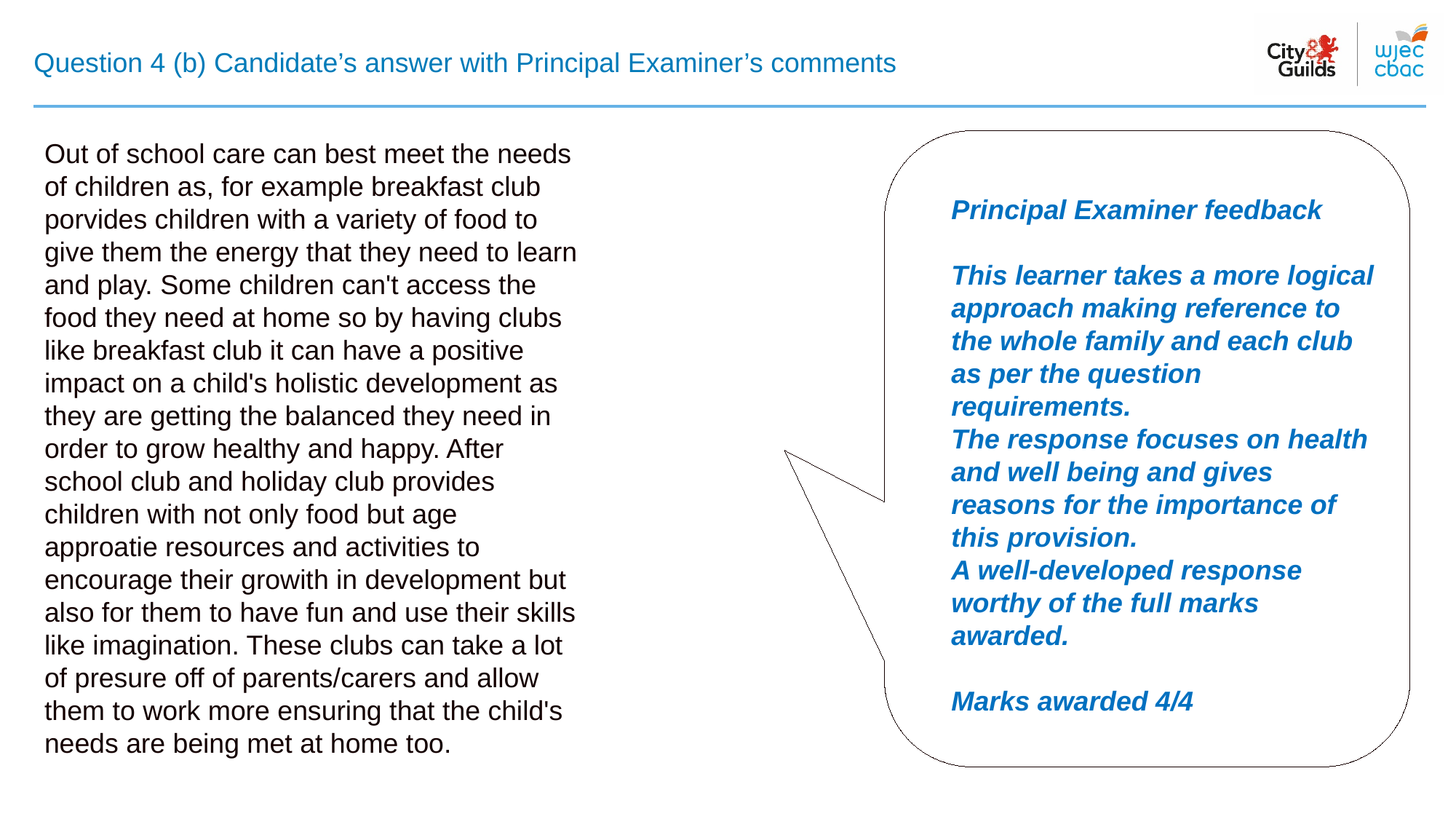

# Question 4 (b) Candidate’s answer with Principal Examiner’s comments

Out of school care can best meet the needs of children as, for example breakfast club porvides children with a variety of food to give them the energy that they need to learn and play. Some children can't access the food they need at home so by having clubs like breakfast club it can have a positive impact on a child's holistic development as they are getting the balanced they need in order to grow healthy and happy. After school club and holiday club provides children with not only food but age approatie resources and activities to encourage their growith in development but also for them to have fun and use their skills like imagination. These clubs can take a lot of presure off of parents/carers and allow them to work more ensuring that the child's needs are being met at home too.
Principal Examiner feedback
This learner takes a more logical approach making reference to the whole family and each club as per the question requirements.
The response focuses on health and well being and gives reasons for the importance of this provision.
A well-developed response worthy of the full marks awarded.

Marks awarded 4/4